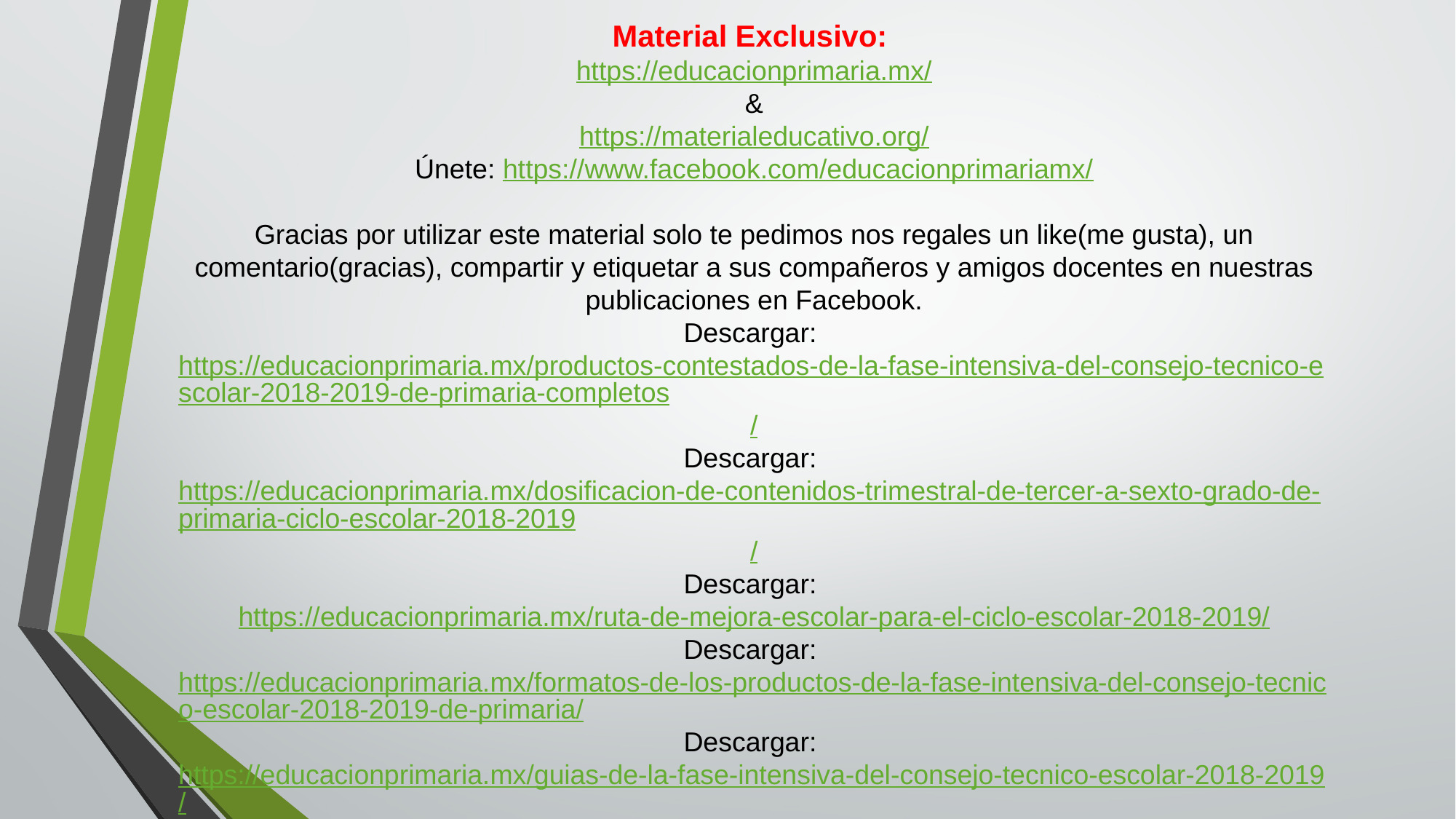

Material Exclusivo:
https://educacionprimaria.mx/
&
https://materialeducativo.org/
Únete: https://www.facebook.com/educacionprimariamx/

Gracias por utilizar este material solo te pedimos nos regales un like(me gusta), un comentario(gracias), compartir y etiquetar a sus compañeros y amigos docentes en nuestras publicaciones en Facebook.
Descargar: https://educacionprimaria.mx/productos-contestados-de-la-fase-intensiva-del-consejo-tecnico-escolar-2018-2019-de-primaria-completos/
Descargar: https://educacionprimaria.mx/dosificacion-de-contenidos-trimestral-de-tercer-a-sexto-grado-de-primaria-ciclo-escolar-2018-2019/
Descargar: https://educacionprimaria.mx/ruta-de-mejora-escolar-para-el-ciclo-escolar-2018-2019/
Descargar: https://educacionprimaria.mx/formatos-de-los-productos-de-la-fase-intensiva-del-consejo-tecnico-escolar-2018-2019-de-primaria/
Descargar: https://educacionprimaria.mx/guias-de-la-fase-intensiva-del-consejo-tecnico-escolar-2018-2019/
Descargar: https://educacionprimaria.mx/productos-contestados-de-la-semana-nacional-de-actualizacion-de-educacion-primaria-2018-2019-completos/

PROHIBIDO COMPARTIR ESTE MATERIAL EN OTRAS PÁGINAS WEB O EL ARCHIVO EN GRUPOS.
COMPARTE EL ENLACE OFICIAL EN TUS REDES SOCIALES.